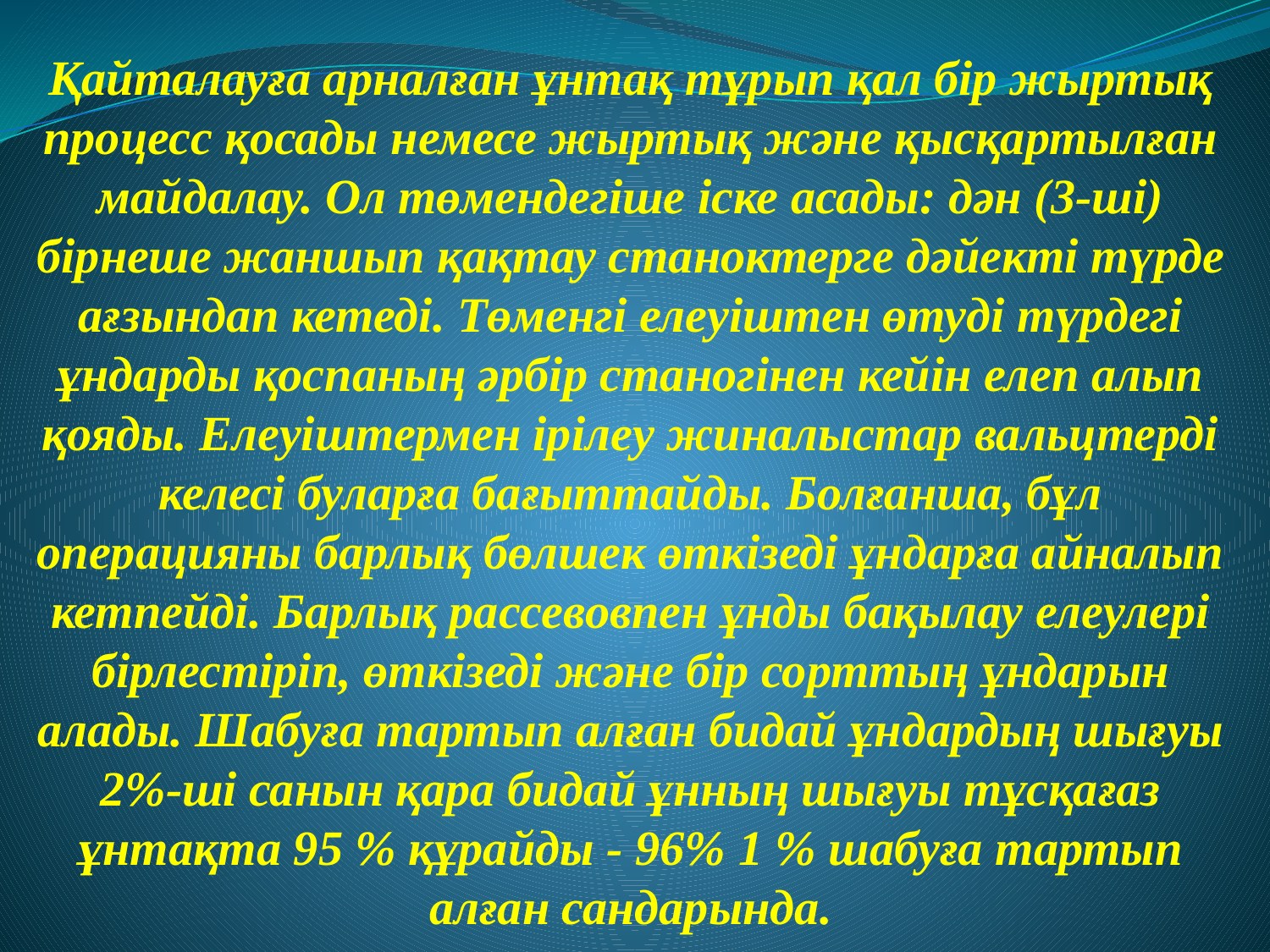

Қайталауға арналған ұнтақ тұрып қал бiр жыртық процесс қосады немесе жыртық және қысқартылған майдалау. Ол төмендегiше iске асады: дән (3-шi) бiрнеше жаншып қақтау станоктерге дәйектi түрде ағзындап кетедi. Төменгi елеуiштен өтудi түрдегi ұндарды қоспаның әрбiр станогiнен кейiн елеп алып қояды. Елеуiштермен iрiлеу жиналыстар вальцтердi келесi буларға бағыттайды. Болғанша, бұл операцияны барлық бөлшек өткiзедi ұндарға айналып кетпейдi. Барлық рассевовпен ұнды бақылау елеулерi бiрлестiрiп, өткiзедi және бiр сорттың ұндарын алады. Шабуға тартып алған бидай ұндардың шығуы 2%-шi санын қара бидай ұнның шығуы тұсқағаз ұнтақта 95 % құрайды - 96% 1 % шабуға тартып алған сандарында.